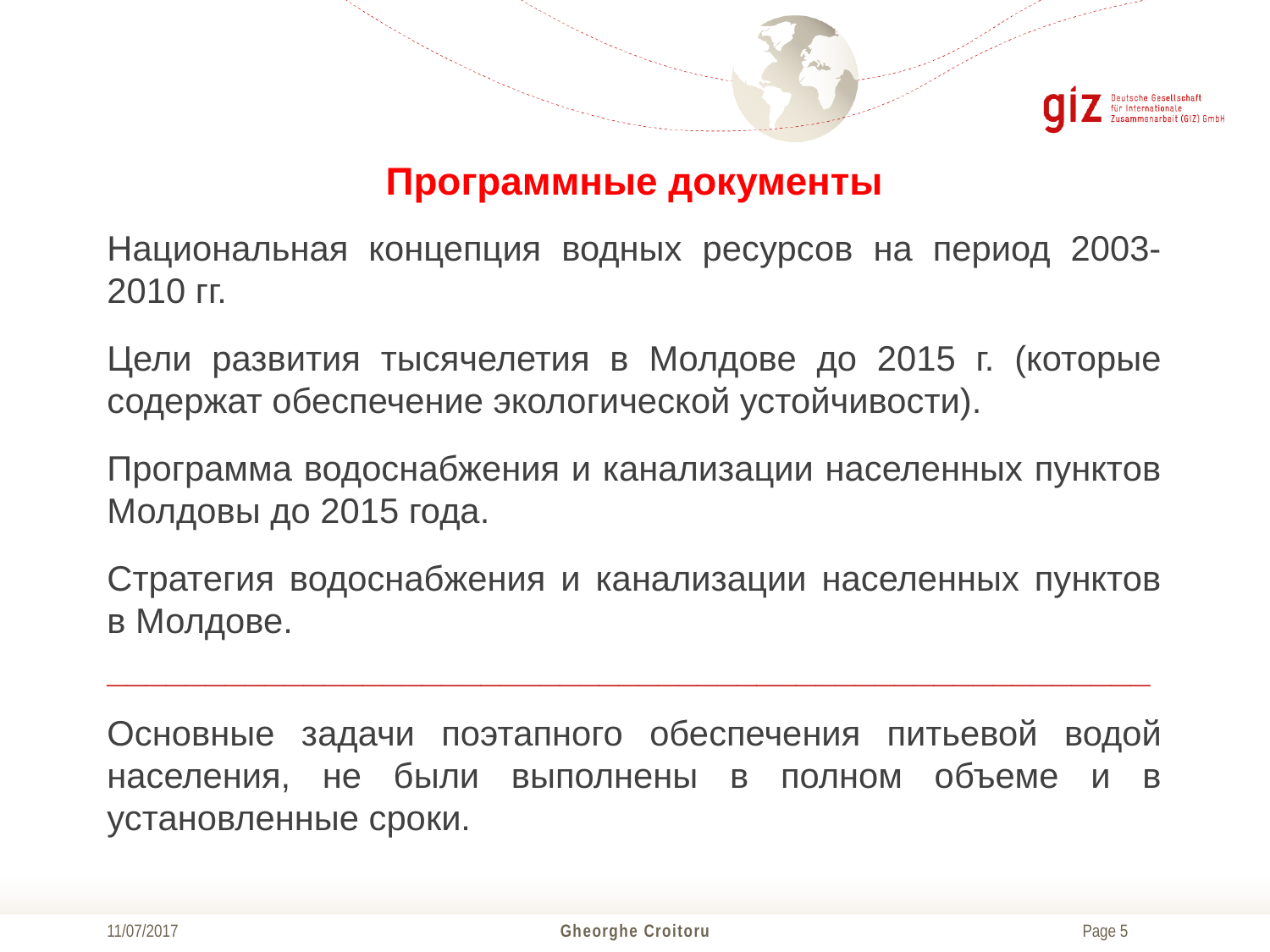

# Программные документы
Национальная концепция водных ресурсов на период 2003-2010 гг.

Цели развития тысячелетия в Молдове до 2015 г. (которые содержат обеспечение экологической устойчивости).

Программа водоснабжения и канализации населенных пунктов Молдовы до 2015 года.

Стратегия водоснабжения и канализации населенных пунктов в Молдове.
_____________________________________________________
Основные задачи поэтапного обеспечения питьевой водой населения, не были выполнены в полном объеме и в установленные сроки.
11/07/2017
Gheorghe Croitoru